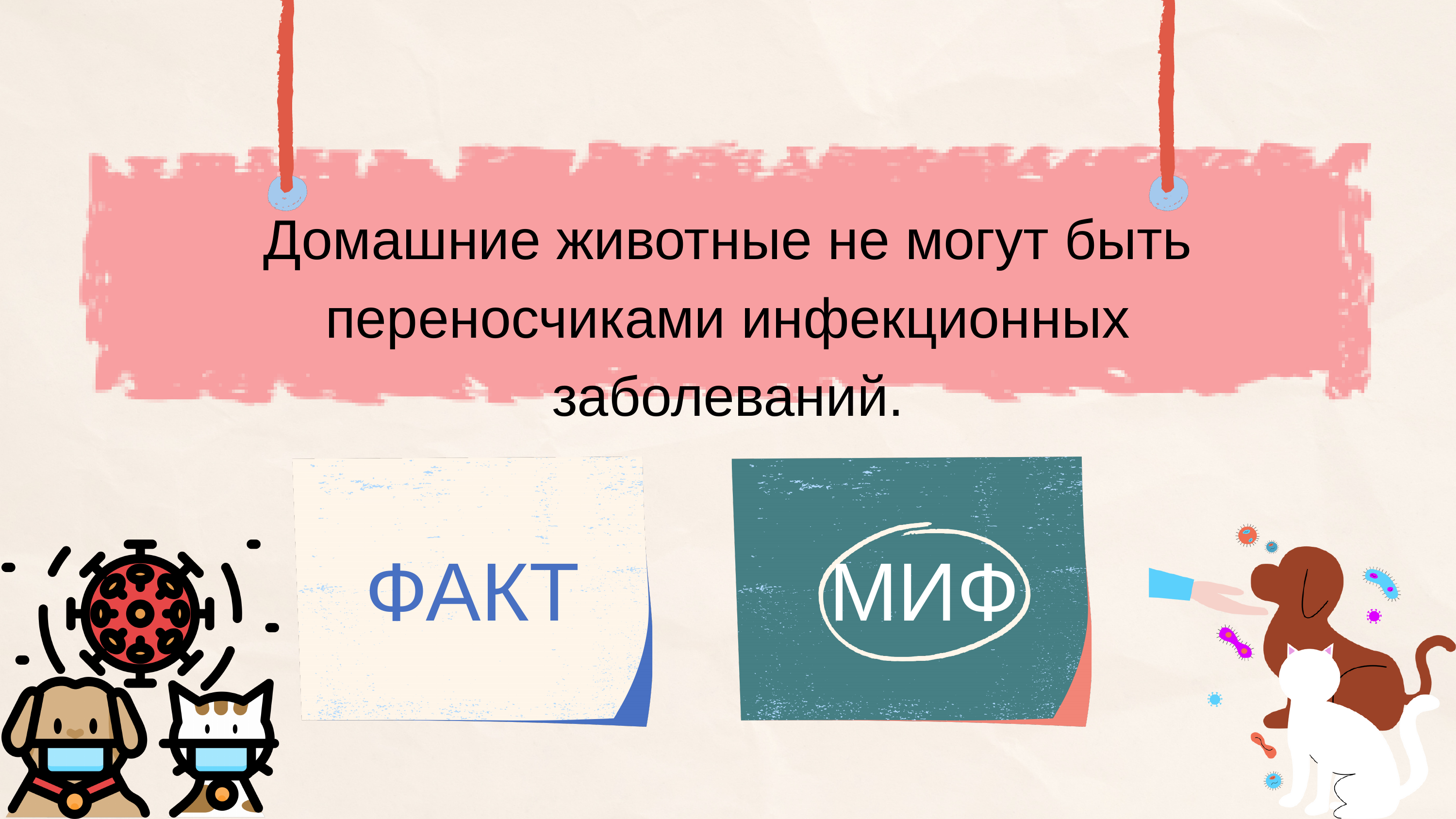

Домашние животные не могут быть переносчиками инфекционных заболеваний.

ФАКТ
МИФ